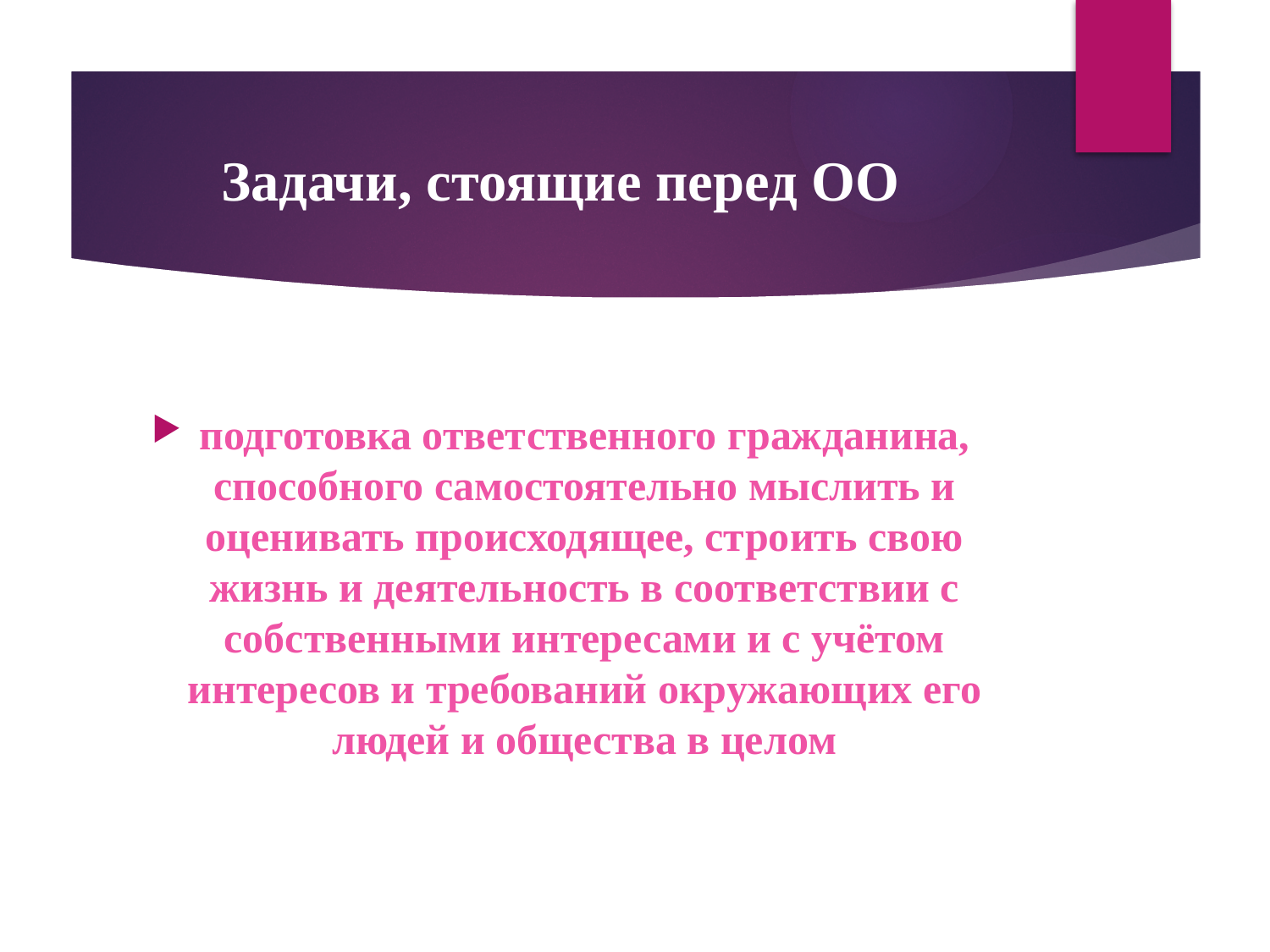

# Задачи, стоящие перед ОО

подготовка ответственного гражданина, способного самостоятельно мыслить и оценивать происходящее, строить свою жизнь и деятельность в соответствии с собственными интересами и с учётом интересов и требований окружающих его людей и общества в целом